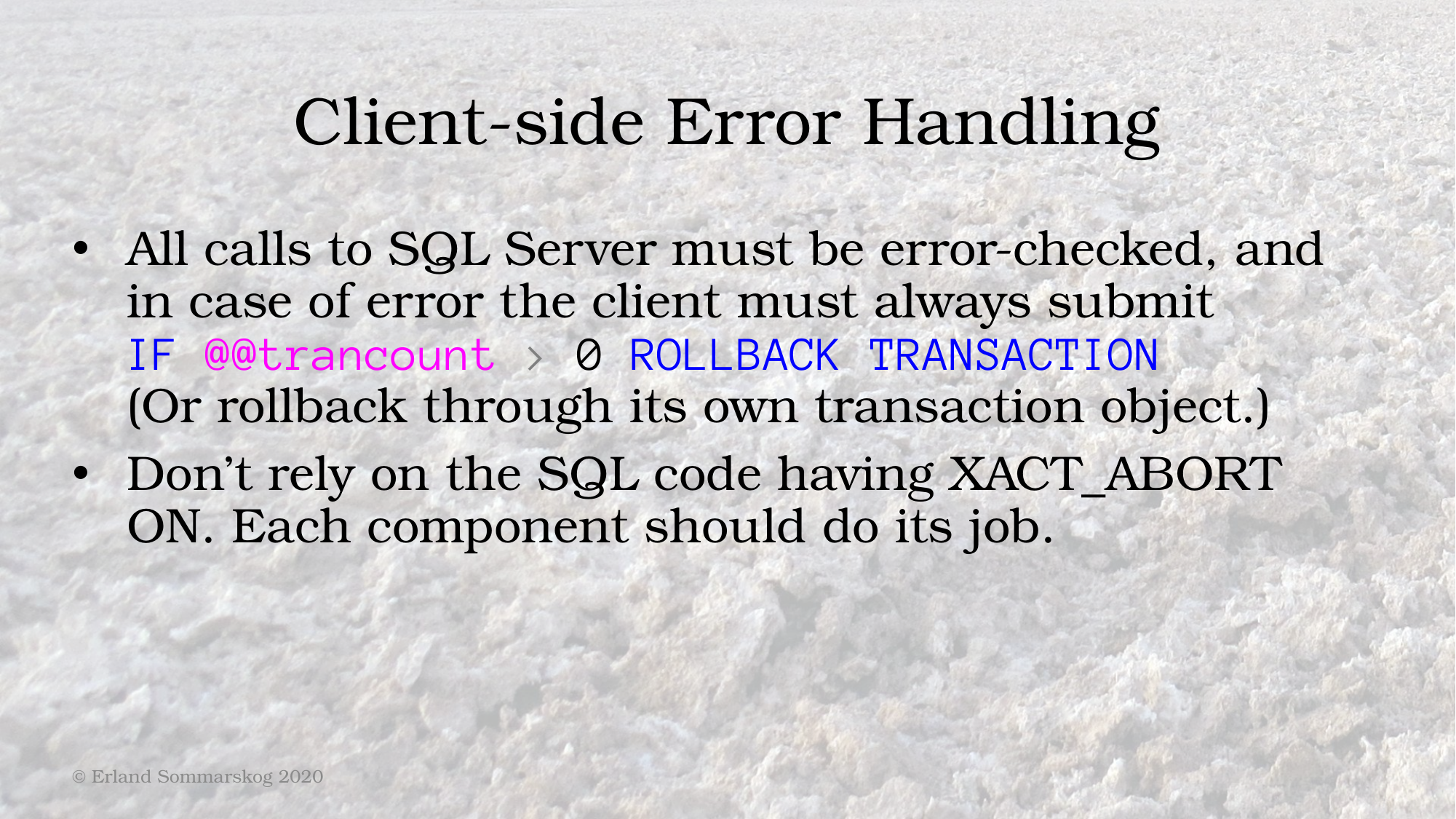

# Client-side Error Handling
All calls to SQL Server must be error-checked, and in case of error the client must always submit
IF @@trancount > 0 ROLLBACK TRANSACTION
(Or rollback through its own transaction object.)
Don’t rely on the SQL code having XACT_ABORT ON. Each component should do its job.

© Erland Sommarskog 2020